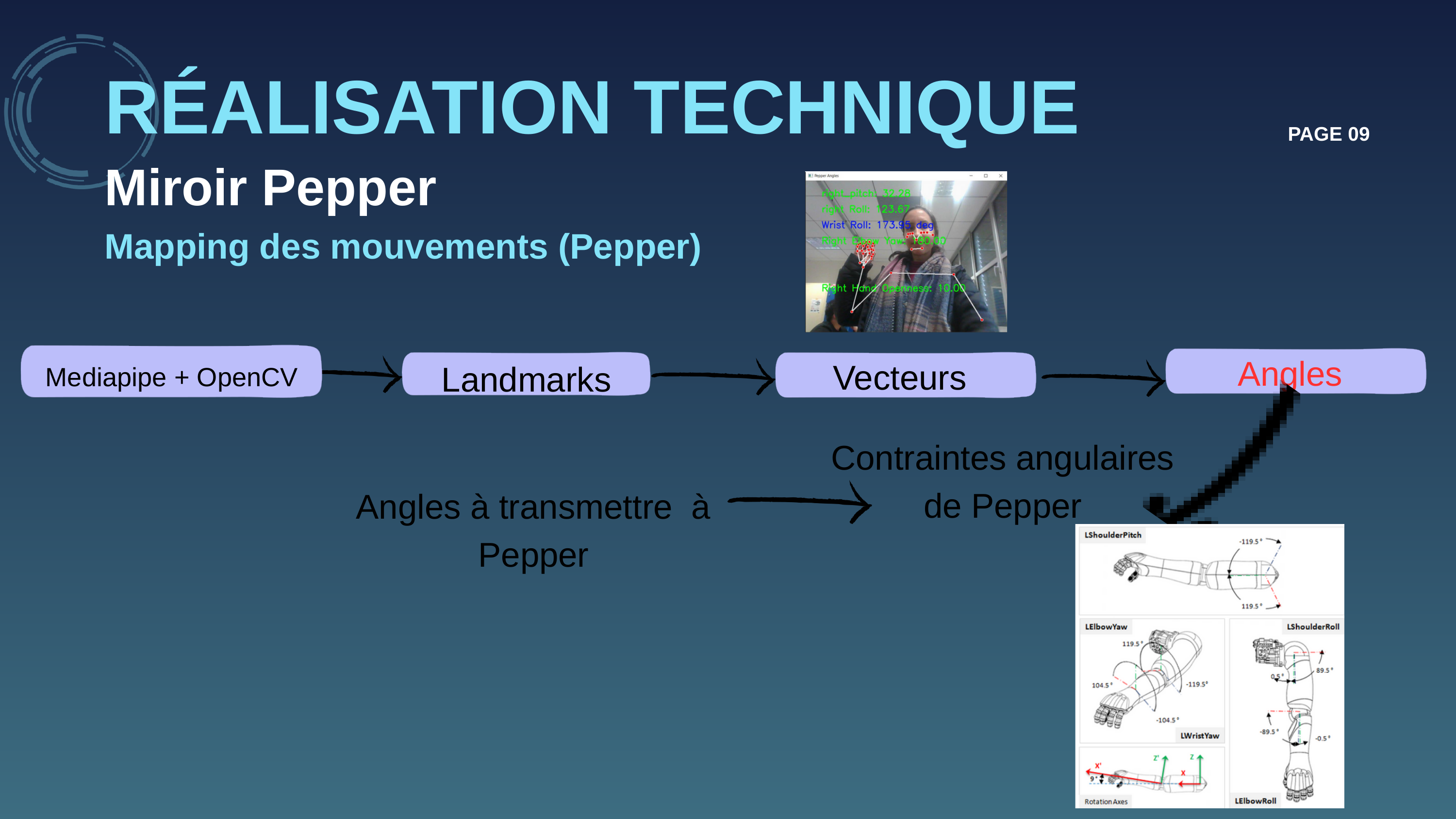

RÉALISATION TECHNIQUE
PAGE 09
Miroir Pepper

Mapping des mouvements (Pepper)

Angles

Vecteurs
Landmarks

Mediapipe + OpenCV

Contraintes angulaires de Pepper
Angles à transmettre  à Pepper